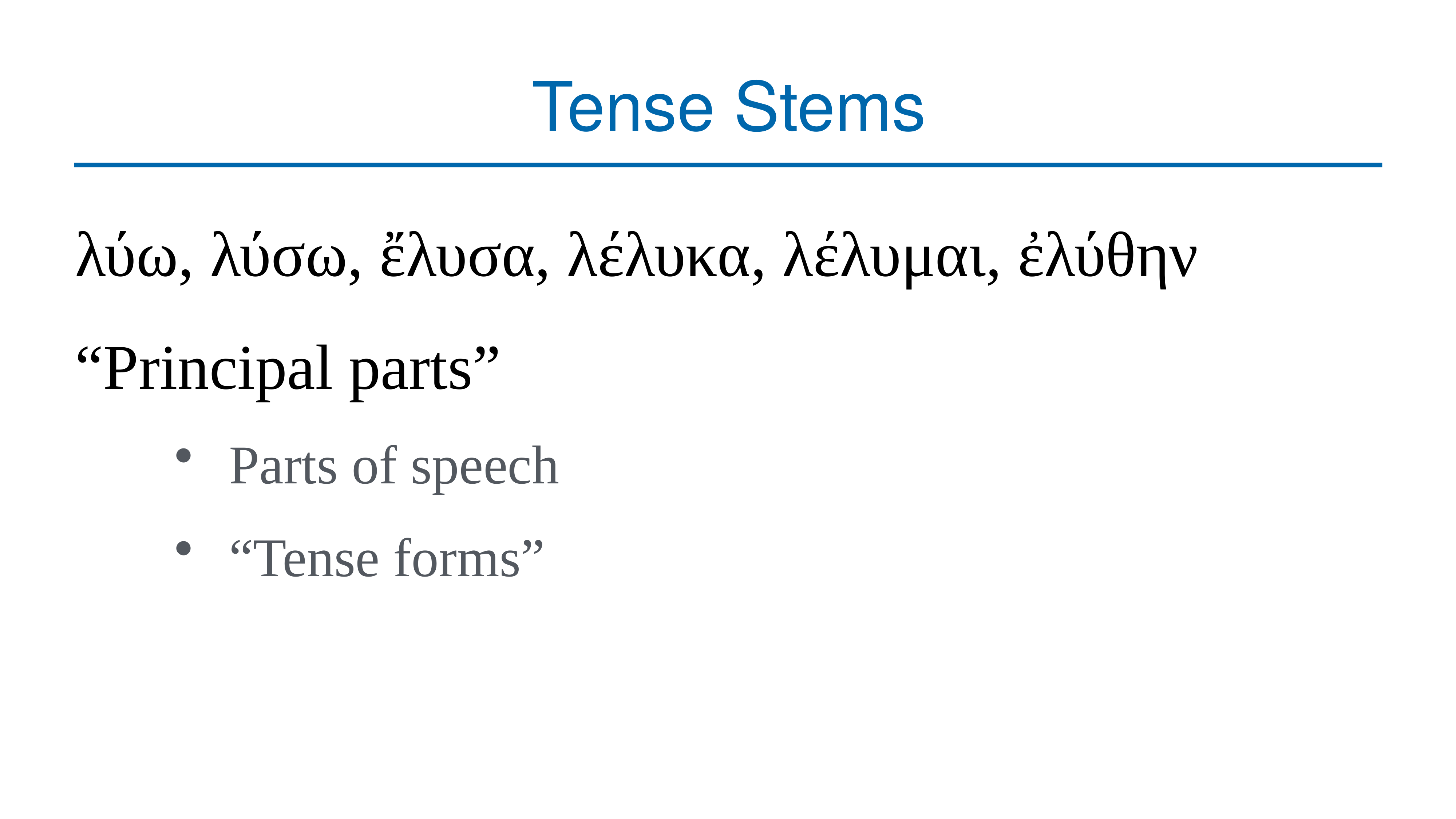

# Tense Stems
λύω, λύσω, ἔλυσα, λέλυκα, λέλυμαι, ἐλύθην
“Principal parts”
Parts of speech
“Tense forms”